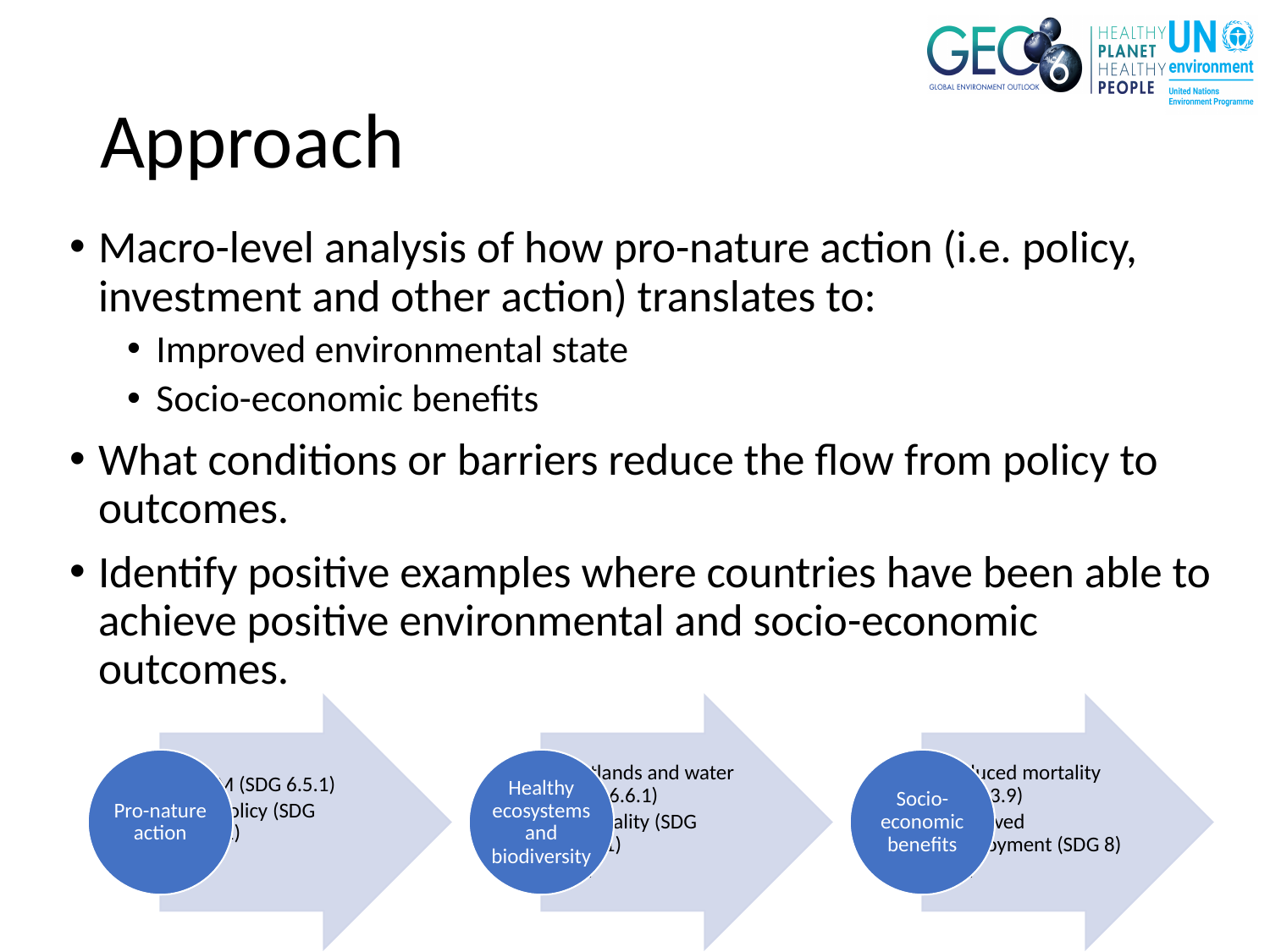

# Approach
Macro-level analysis of how pro-nature action (i.e. policy, investment and other action) translates to:
Improved environmental state
Socio-economic benefits
What conditions or barriers reduce the flow from policy to outcomes.
Identify positive examples where countries have been able to achieve positive environmental and socio-economic outcomes.

IWRM (SDG 6.5.1)
SCP policy (SDG 12.1.1)
Etc.
Pro-nature action
Wetlands and water (SDG 6.6.1)
Air quality (SDG 11.6.1)
Etc.
Healthy ecosystems and biodiversity
Reduced mortality (SDG 3.9)
Improved employment (SDG 8)
Etc.
Socio-economic benefits